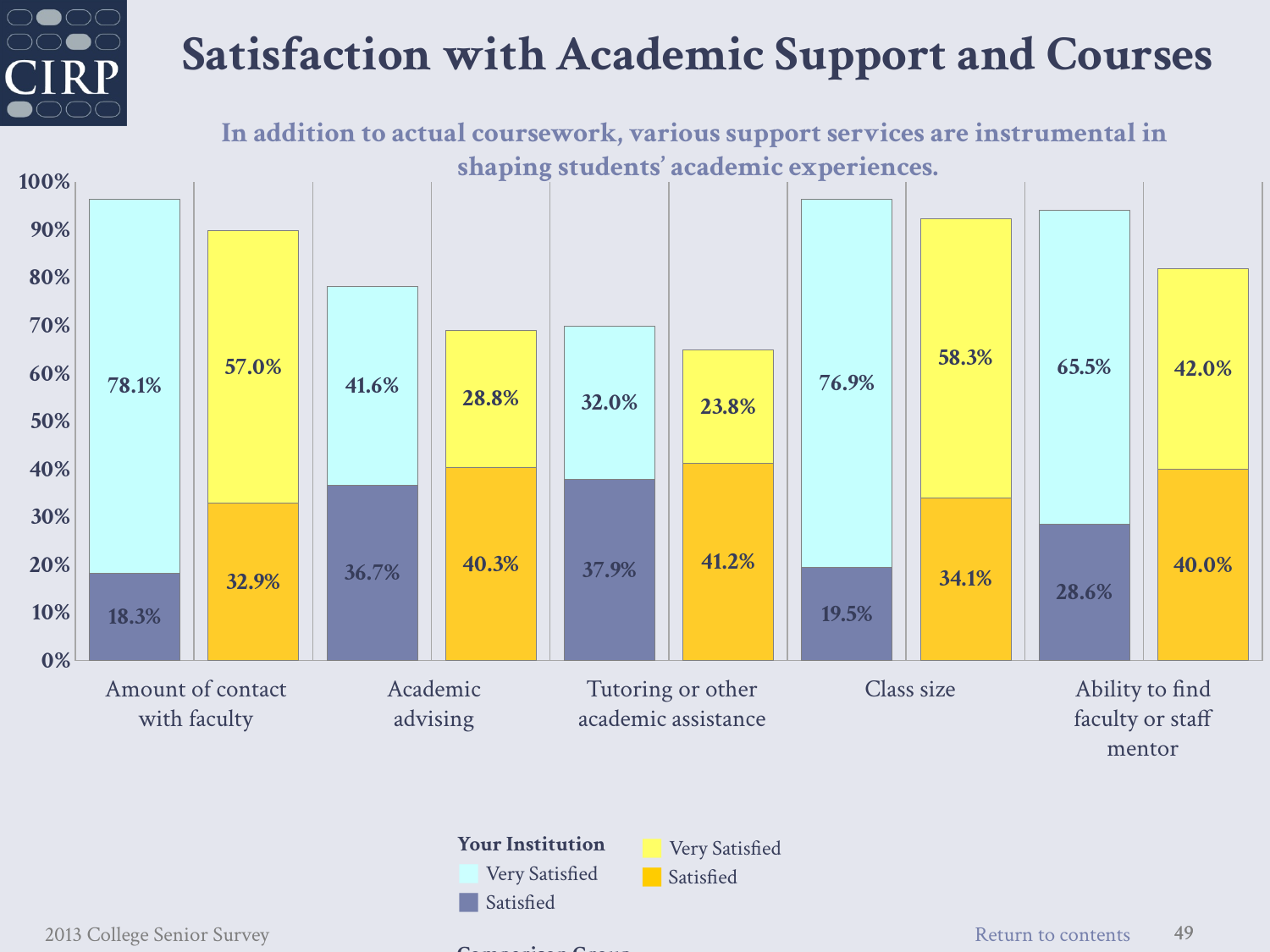

Satisfaction with Academic Support and Courses
In addition to actual coursework, various support services are instrumental in
shaping students’ academic experiences.

### Chart

| Category |  |  |
|---|---|---|
| Amount of contact with faculty | 0.183 | 0.781 |
| comp | 0.329 | 0.57 |
| Academic advising | 0.367 | 0.416 |
| comp | 0.403 | 0.288 |
| Tutoring or other academic assistance | 0.379 | 0.32 |
| comp | 0.412 | 0.238 |
| Class size | 0.195 | 0.769 |
| comp | 0.341 | 0.583 |
| Ability to find a faculty or staff mentor | 0.286 | 0.655 |
| comp | 0.4 | 0.42 |
Amount of contact with faculty
Academic advising
Tutoring or other academic assistance
Class size
Ability to find faculty or staff mentor
Your Institution
■ Very Satisfied
■ Satisfied

Comparison Group
■ Very Satisfied
■ Satisfied

2013 College Senior Survey
49
49